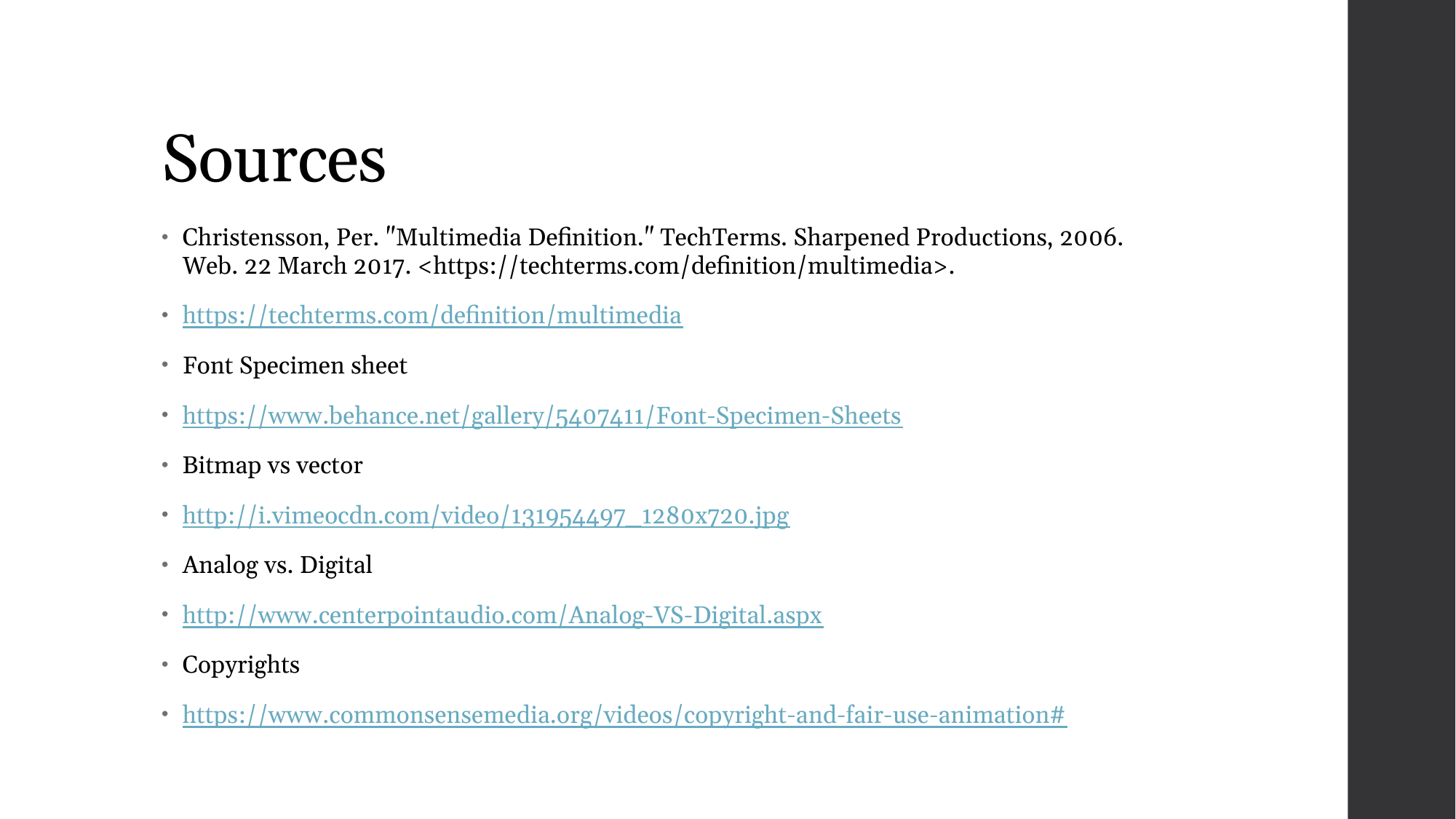

# Sources
Christensson, Per. "Multimedia Definition." TechTerms. Sharpened Productions, 2006. Web. 22 March 2017. <https://techterms.com/definition/multimedia>.
https://techterms.com/definition/multimedia
Font Specimen sheet
https://www.behance.net/gallery/5407411/Font-Specimen-Sheets
Bitmap vs vector
http://i.vimeocdn.com/video/131954497_1280x720.jpg
Analog vs. Digital
http://www.centerpointaudio.com/Analog-VS-Digital.aspx
Copyrights
https://www.commonsensemedia.org/videos/copyright-and-fair-use-animation#